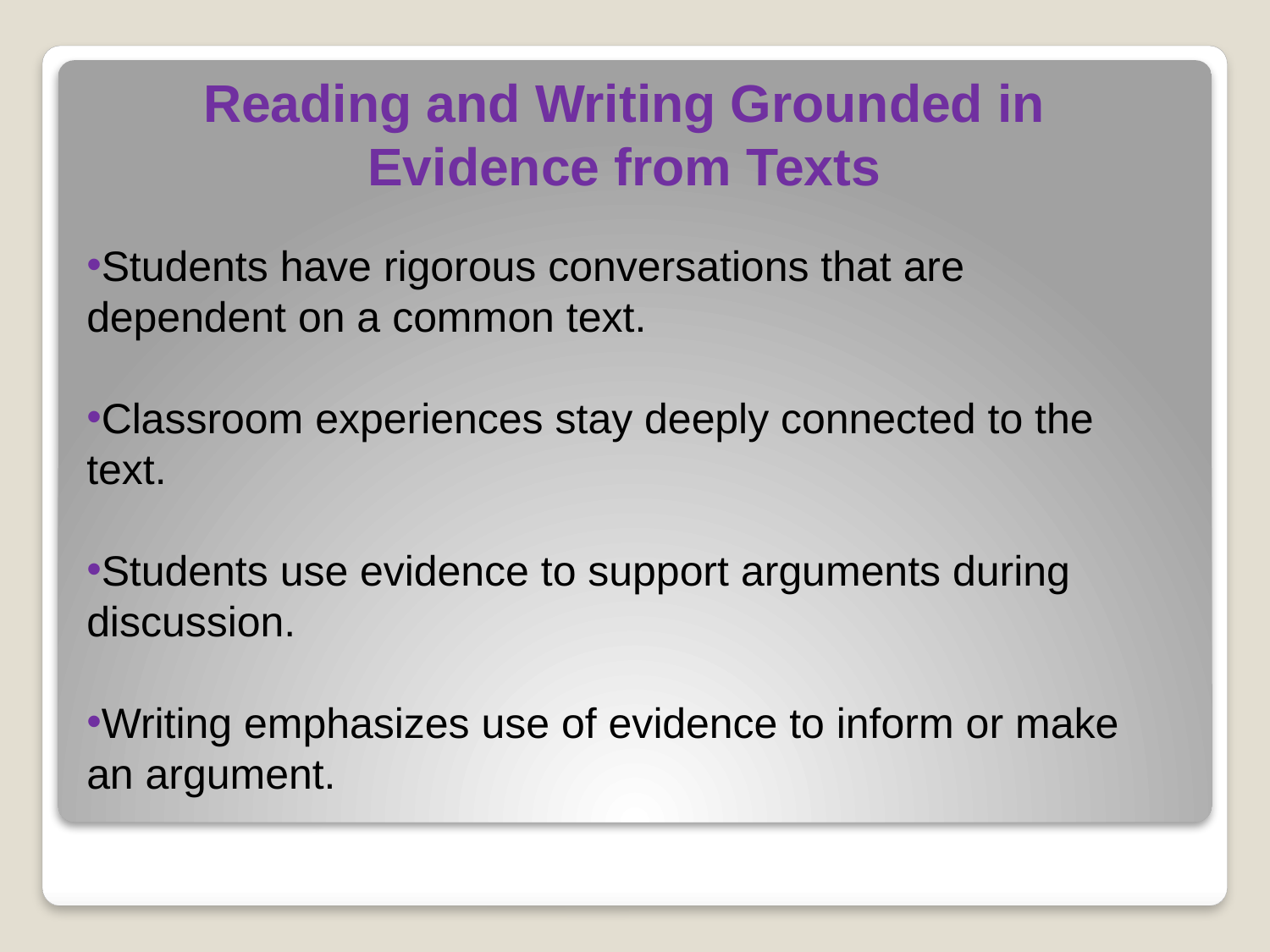

Reading and Writing Grounded in Evidence from Texts
Students have rigorous conversations that are dependent on a common text.

Classroom experiences stay deeply connected to the text.

Students use evidence to support arguments during discussion.

Writing emphasizes use of evidence to inform or make an argument.